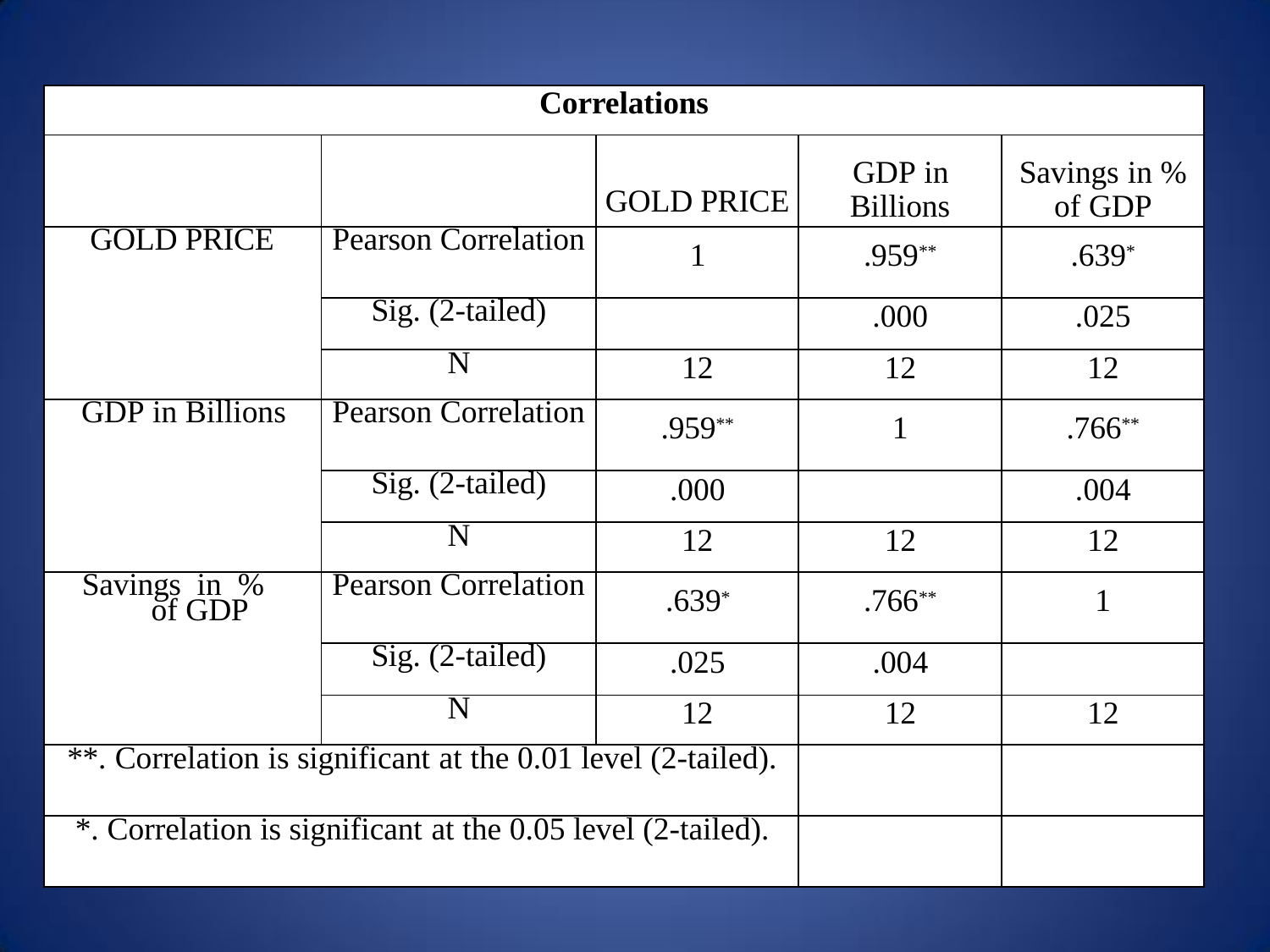

| Correlations |  |  |  |  |
| --- | --- | --- | --- | --- |
|  |  | GOLD PRICE | GDP in Billions | Savings in % of GDP |
| GOLD PRICE | Pearson Correlation | 1 | .959\*\* | .639\* |
|  | Sig. (2-tailed) |  | .000 | .025 |
|  | N | 12 | 12 | 12 |
| GDP in Billions | Pearson Correlation | .959\*\* | 1 | .766\*\* |
|  | Sig. (2-tailed) | .000 |  | .004 |
|  | N | 12 | 12 | 12 |
| Savings in % of GDP | Pearson Correlation | .639\* | .766\*\* | 1 |
|  | Sig. (2-tailed) | .025 | .004 |  |
|  | N | 12 | 12 | 12 |
| \*\*. Correlation is significant at the 0.01 level (2-tailed). |  |  |  |  |
| \*. Correlation is significant at the 0.05 level (2-tailed). |  |  |  |  |